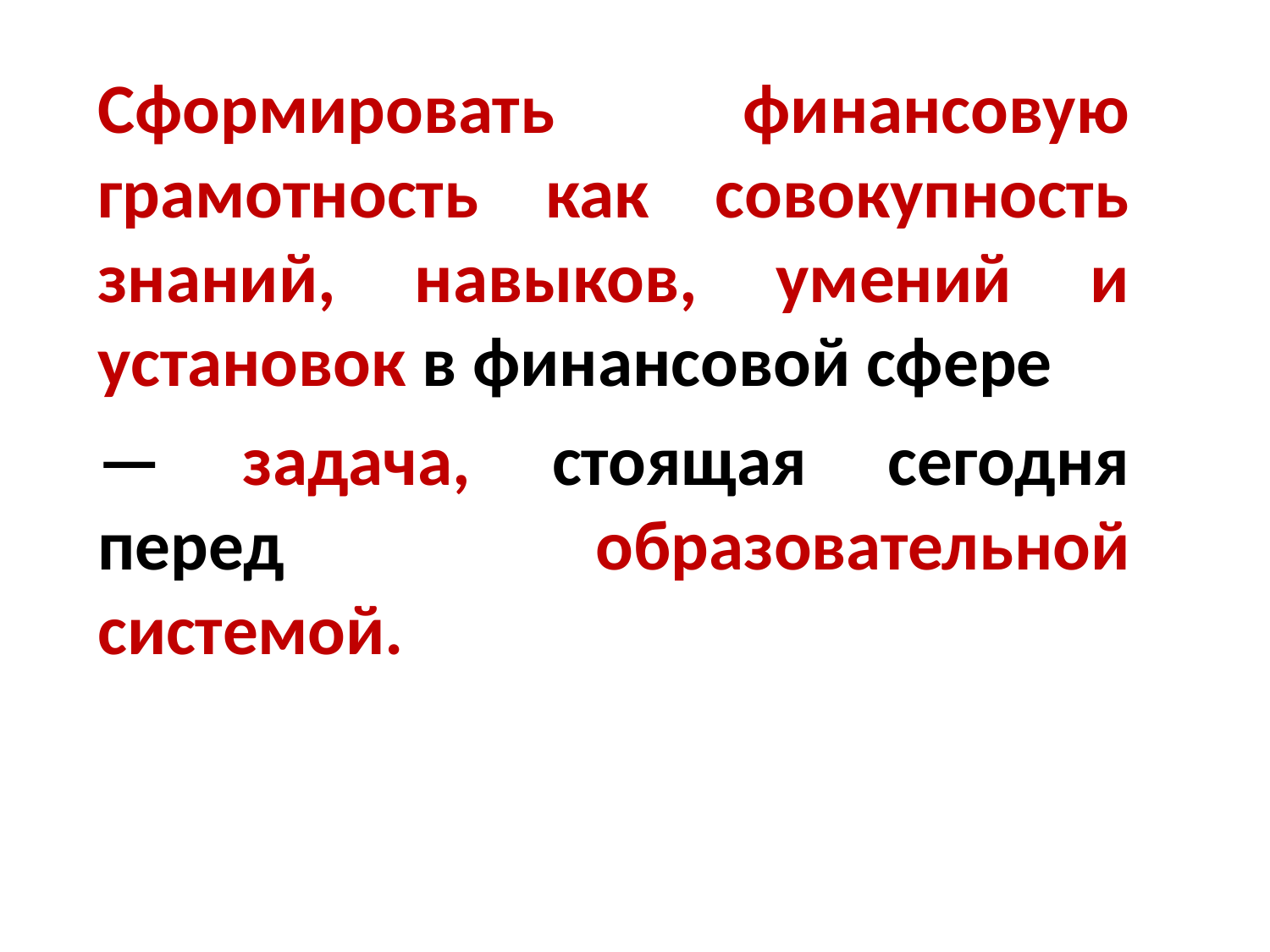

Сформировать финансовую грамотность как совокупность знаний, навыков, умений и установок в финансовой сфере
— задача, стоящая сегодня перед образовательной системой.